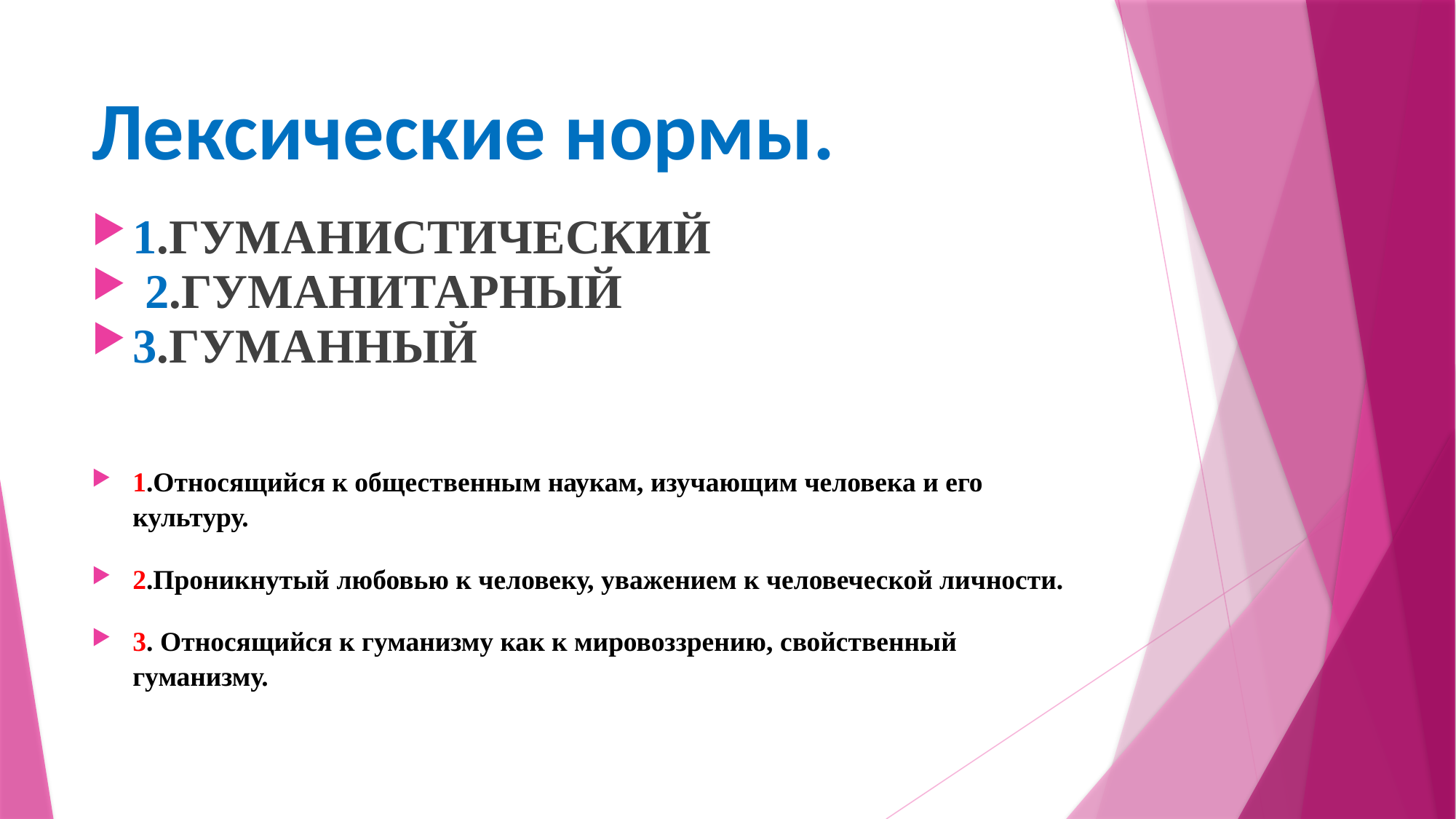

# Лексические нормы.
1.ГУМАНИСТИЧЕСКИЙ
 2.ГУМАНИТАРНЫЙ
3.ГУМАННЫЙ

1.Относящийся к общественным наукам, изучающим человека и его культуру.
2.Проникнутый любовью к человеку, уважением к человеческой личности.
3. Относящийся к гуманизму как к мировоззрению, свойственный гуманизму.